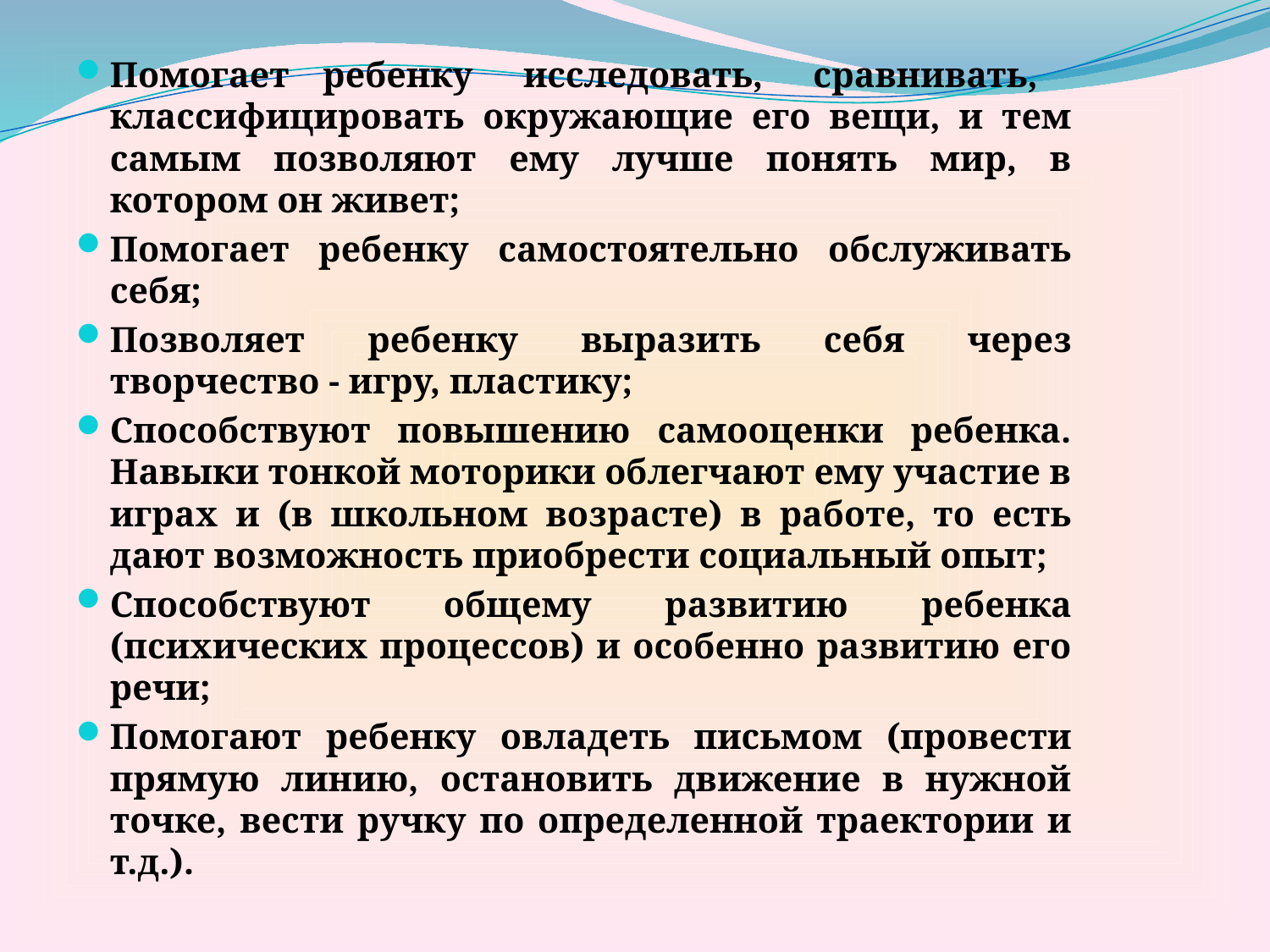

Помогает  ребенку   исследовать,   сравнивать,   классифицировать окружающие его вещи, и тем самым позволяют ему лучше понять мир, в котором он живет;
Помогает ребенку самостоятельно обслуживать себя;
Позволяет ребенку выразить себя через творчество - игру, пластику;
Способствуют повышению самооценки ребенка. Навыки тонкой моторики облегчают ему участие в играх и (в школьном возрасте) в работе, то есть дают возможность приобрести социальный опыт;
Способствуют общему развитию ребенка (психических процессов) и особенно развитию его речи;
Помогают ребенку овладеть письмом (провести прямую линию, остановить движение в нужной точке, вести ручку по определенной траектории и т.д.).